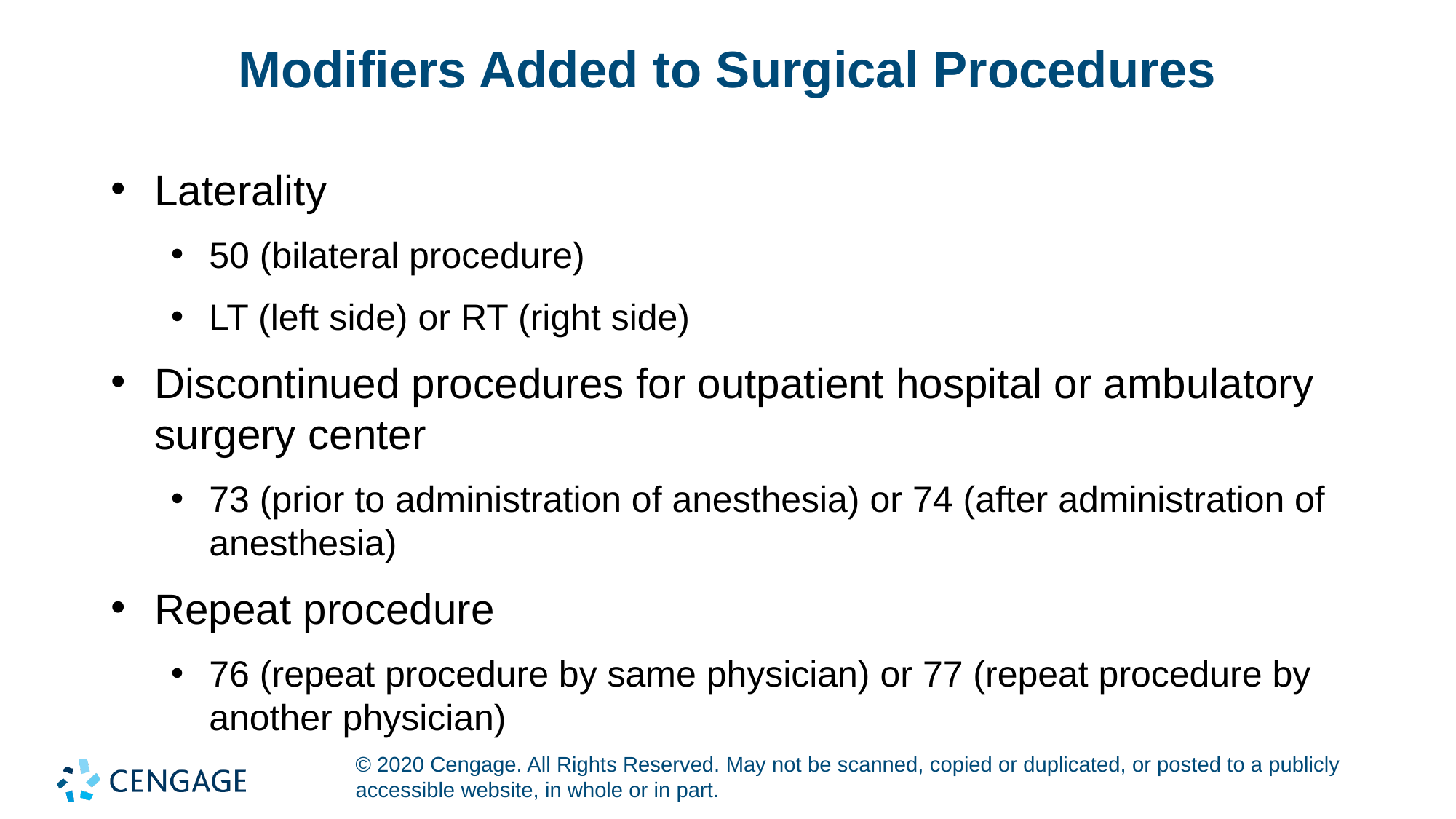

# Modifiers Added to Surgical Procedures
Laterality
50 (bilateral procedure)
LT (left side) or RT (right side)
Discontinued procedures for outpatient hospital or ambulatory surgery center
73 (prior to administration of anesthesia) or 74 (after administration of anesthesia)
Repeat procedure
76 (repeat procedure by same physician) or 77 (repeat procedure by another physician)